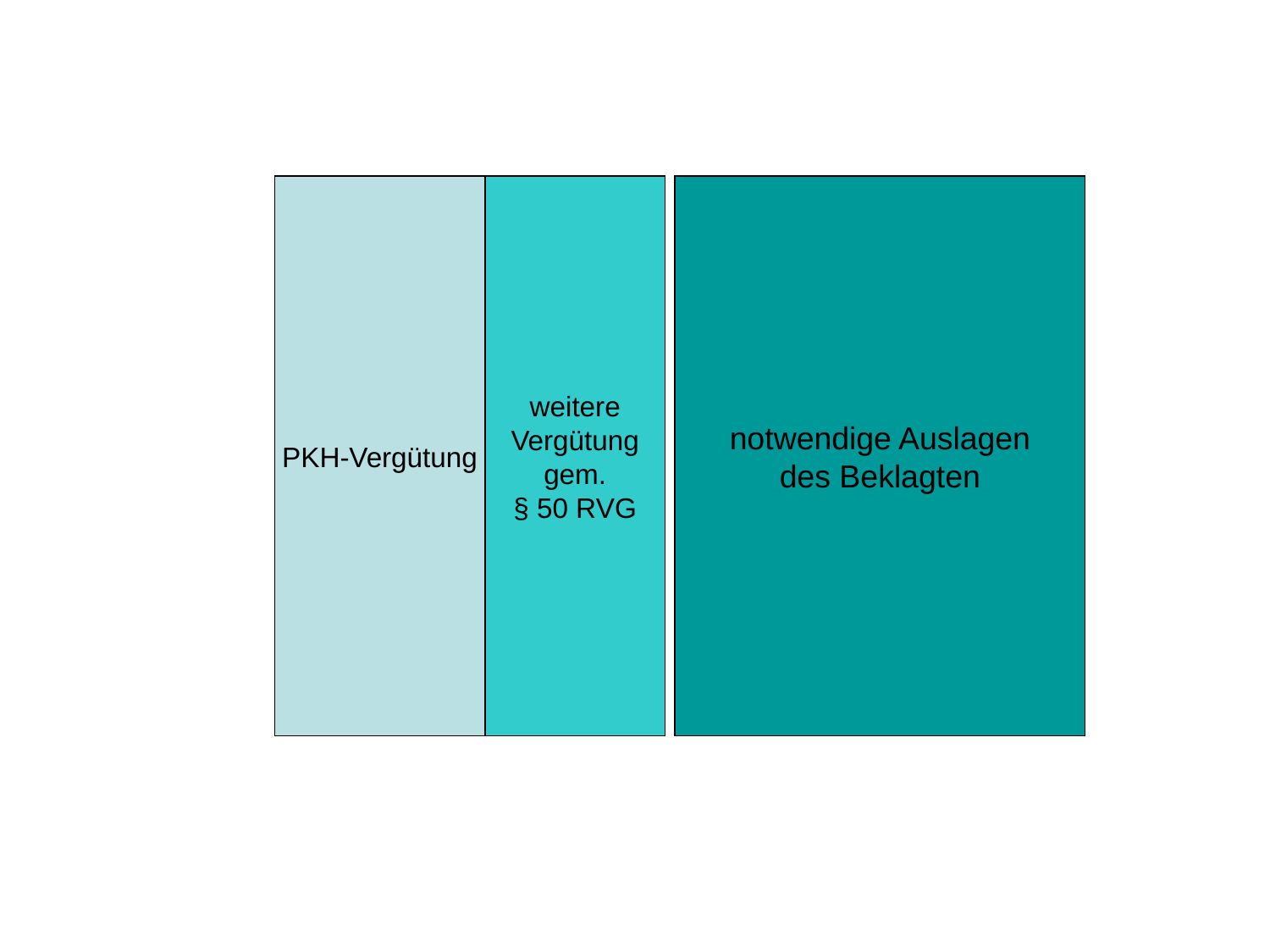

PKH-Vergütung
weitere
Vergütung
gem.
§ 50 RVG
notwendige Auslagen
des Beklagten